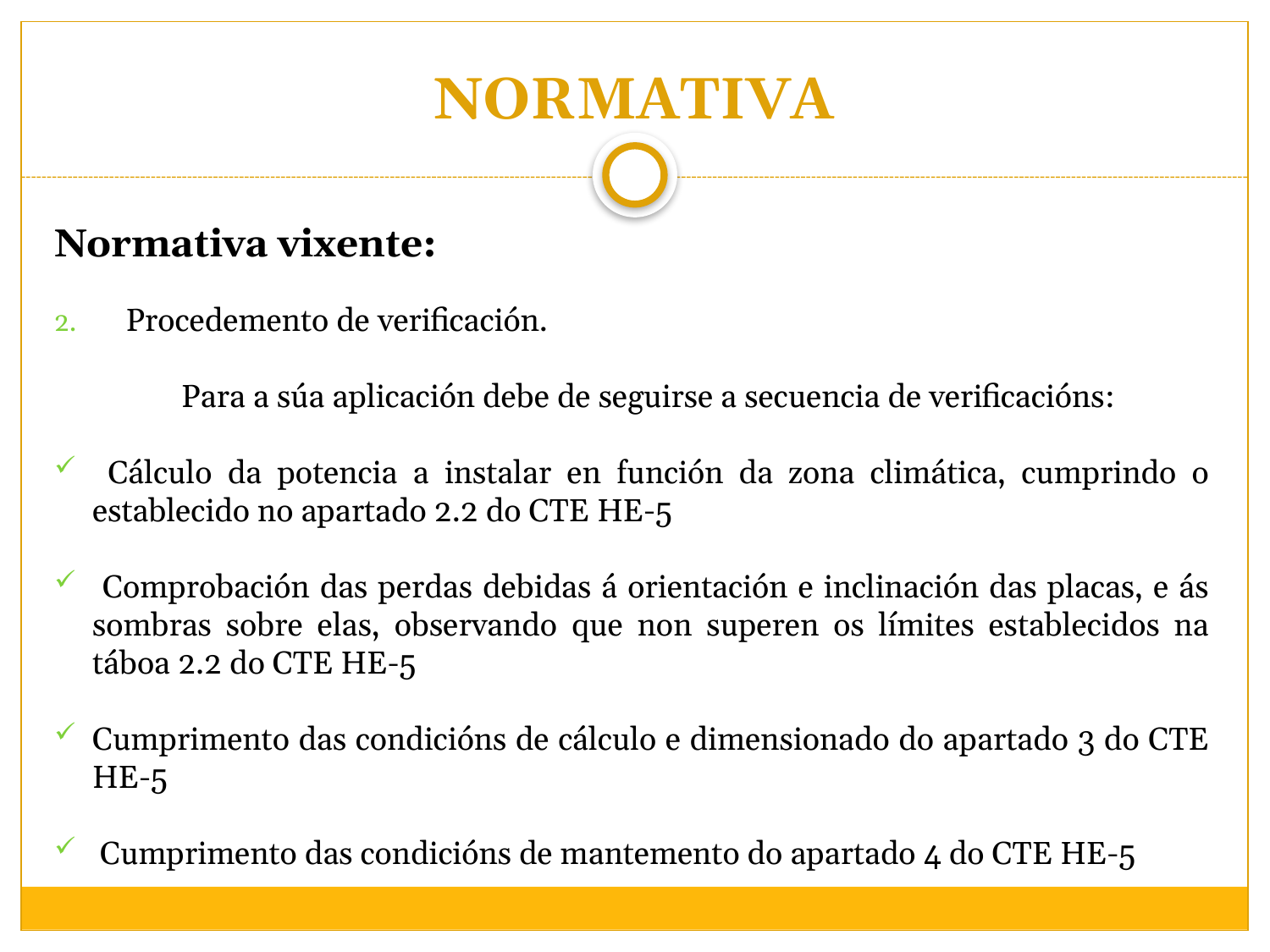

# NORMATIVA
Normativa vixente:

Procedemento de verificación.

	Para a súa aplicación debe de seguirse a secuencia de verificacións:

 Cálculo da potencia a instalar en función da zona climática, cumprindo o establecido no apartado 2.2 do CTE HE-5

 Comprobación das perdas debidas á orientación e inclinación das placas, e ás sombras sobre elas, observando que non superen os límites establecidos na táboa 2.2 do CTE HE-5

Cumprimento das condicións de cálculo e dimensionado do apartado 3 do CTE HE-5

 Cumprimento das condicións de mantemento do apartado 4 do CTE HE-5